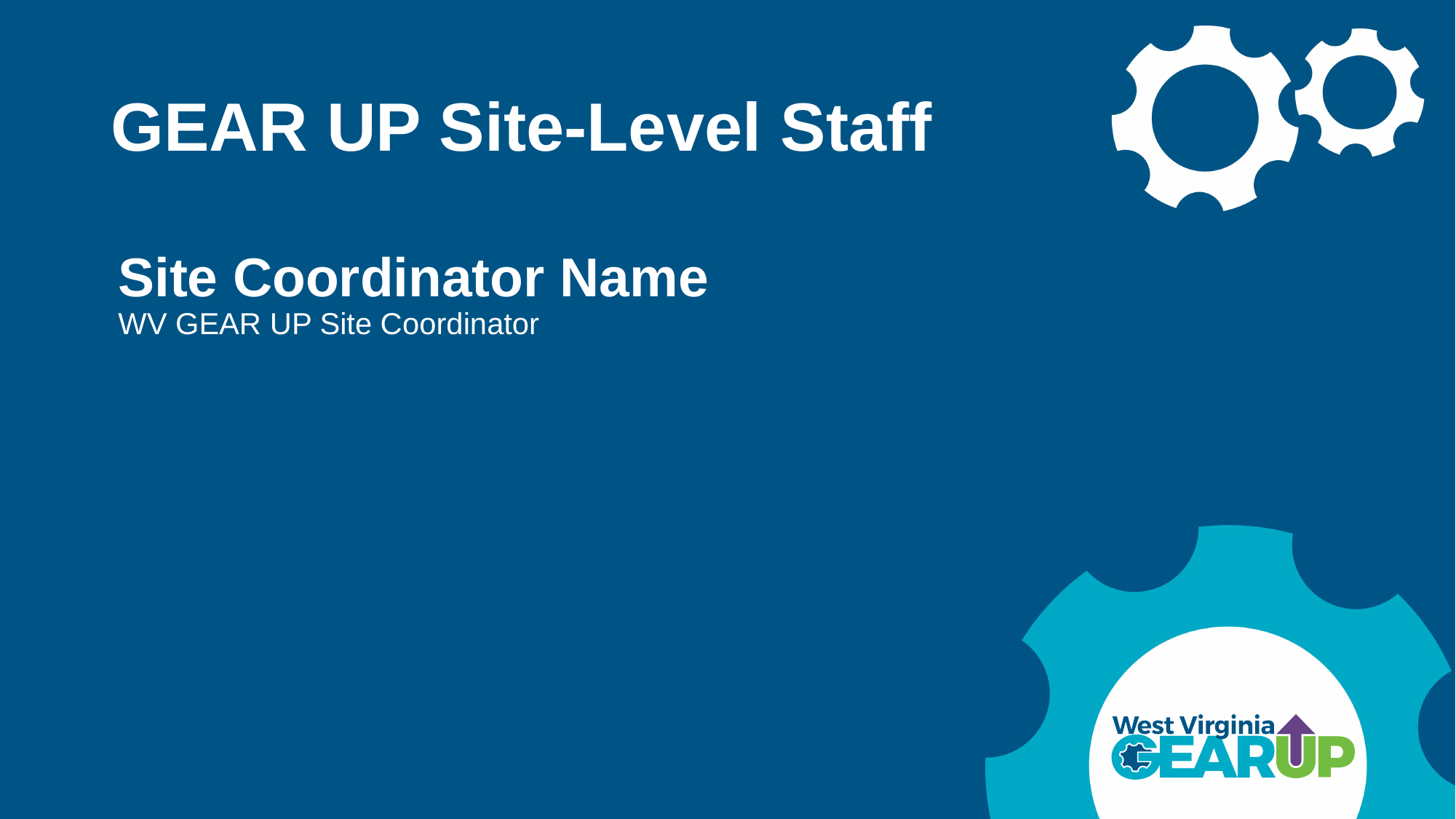

# GEAR UP Site-Level Staff
Site Coordinator Name
WV GEAR UP Site Coordinator